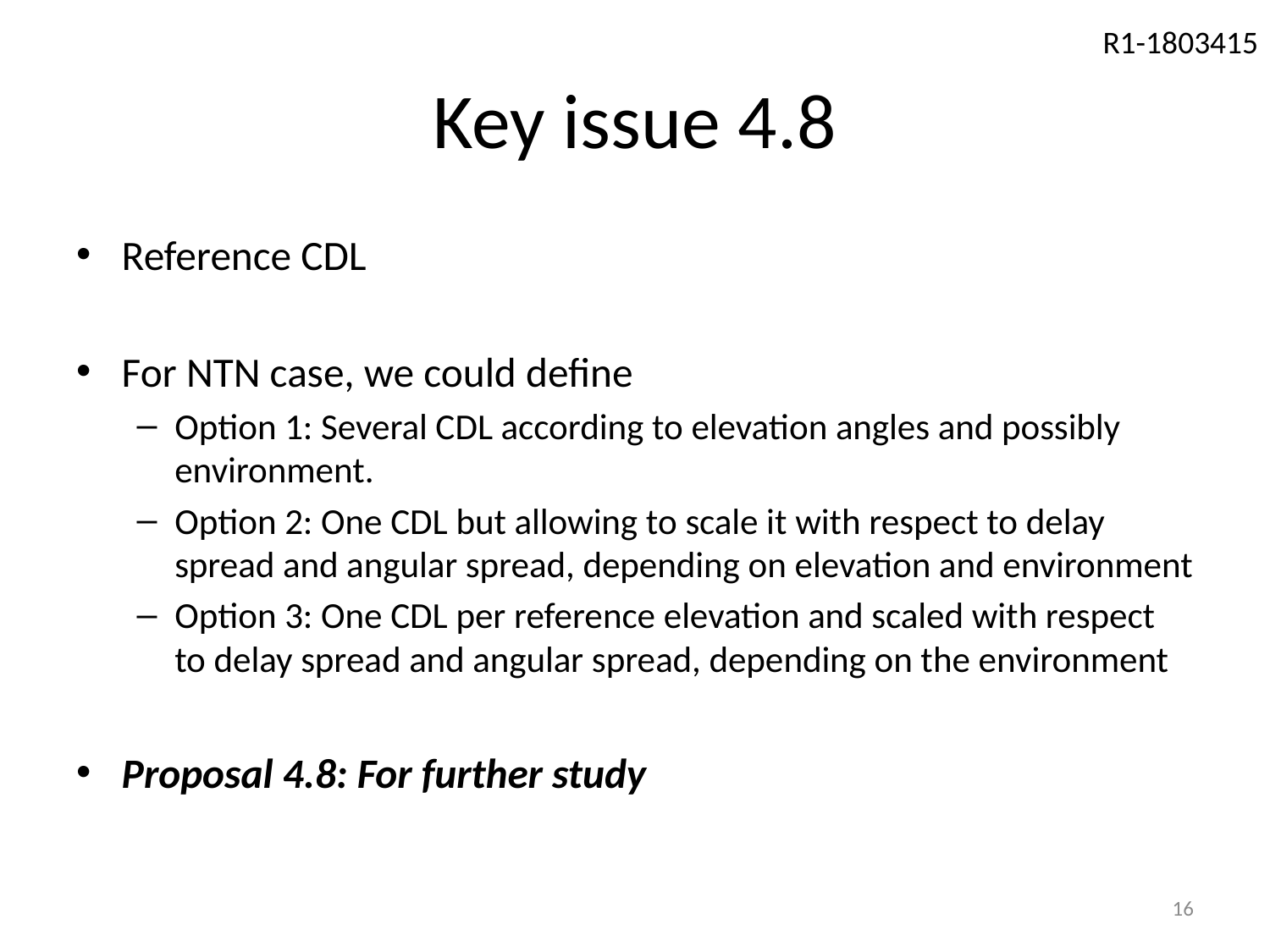

# Key issue 4.8
Reference CDL

For NTN case, we could define
Option 1: Several CDL according to elevation angles and possibly environment.
Option 2: One CDL but allowing to scale it with respect to delay spread and angular spread, depending on elevation and environment
Option 3: One CDL per reference elevation and scaled with respect to delay spread and angular spread, depending on the environment

Proposal 4.8: For further study

16